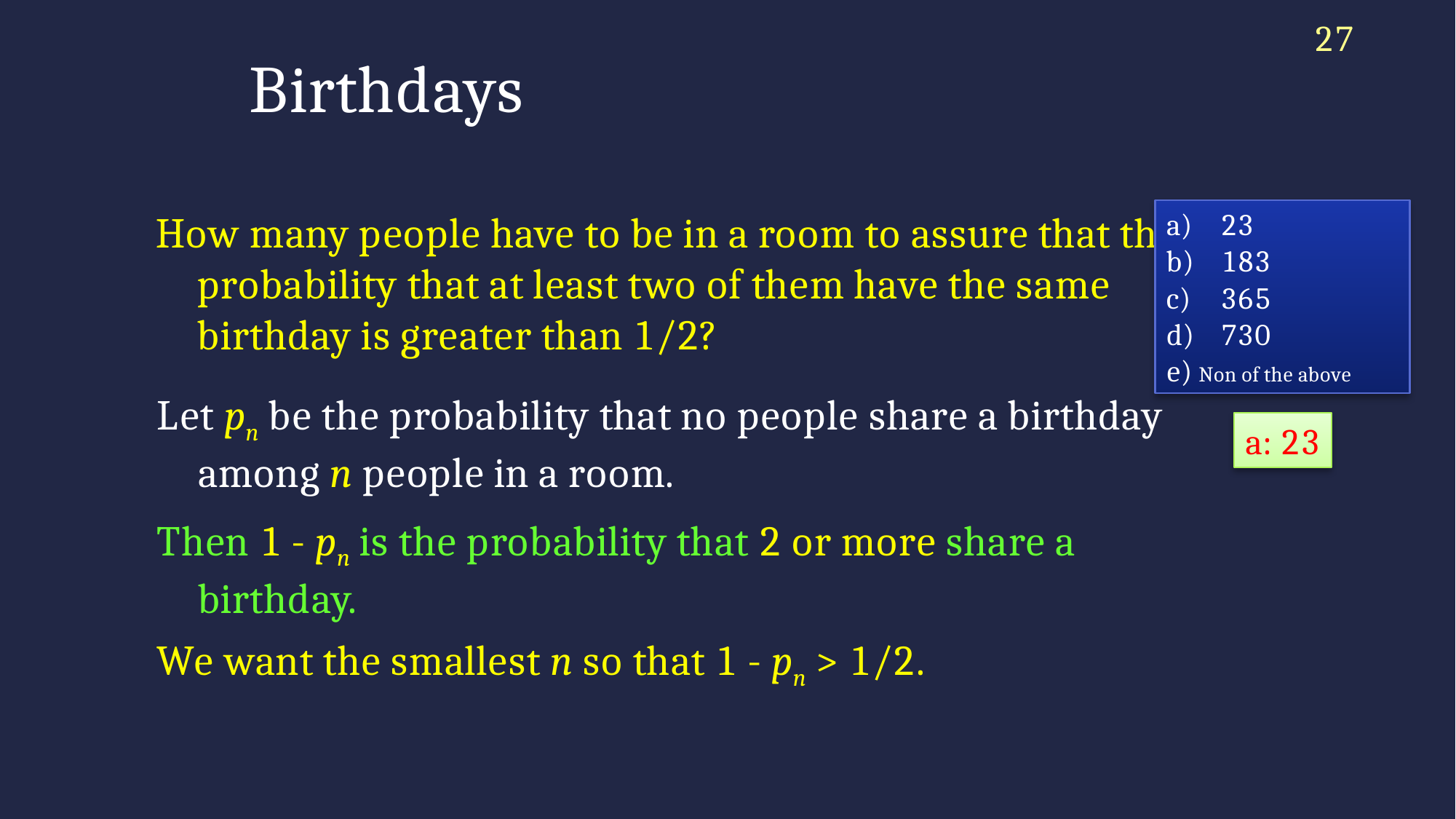

27
# Birthdays
23
183
365
730
e) Non of the above
How many people have to be in a room to assure that the probability that at least two of them have the same birthday is greater than 1/2?
Let pn be the probability that no people share a birthday among n people in a room.
a: 23
Then 1 - pn is the probability that 2 or more share a birthday.
We want the smallest n so that 1 - pn > 1/2.